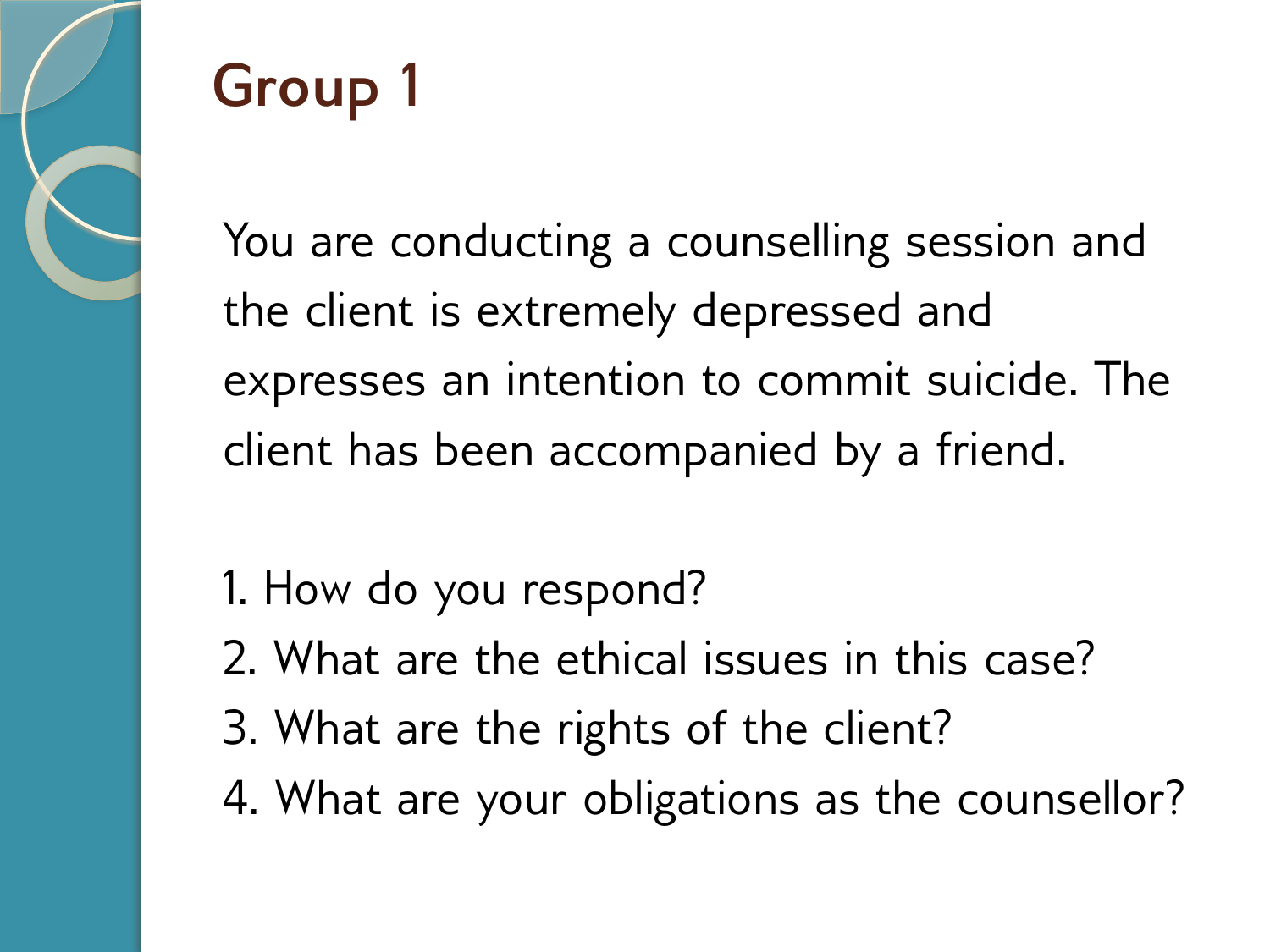

# Group 1
You are conducting a counselling session and
the client is extremely depressed and
expresses an intention to commit suicide. The
client has been accompanied by a friend.

1. How do you respond?
2. What are the ethical issues in this case?
3. What are the rights of the client?
4. What are your obligations as the counsellor?